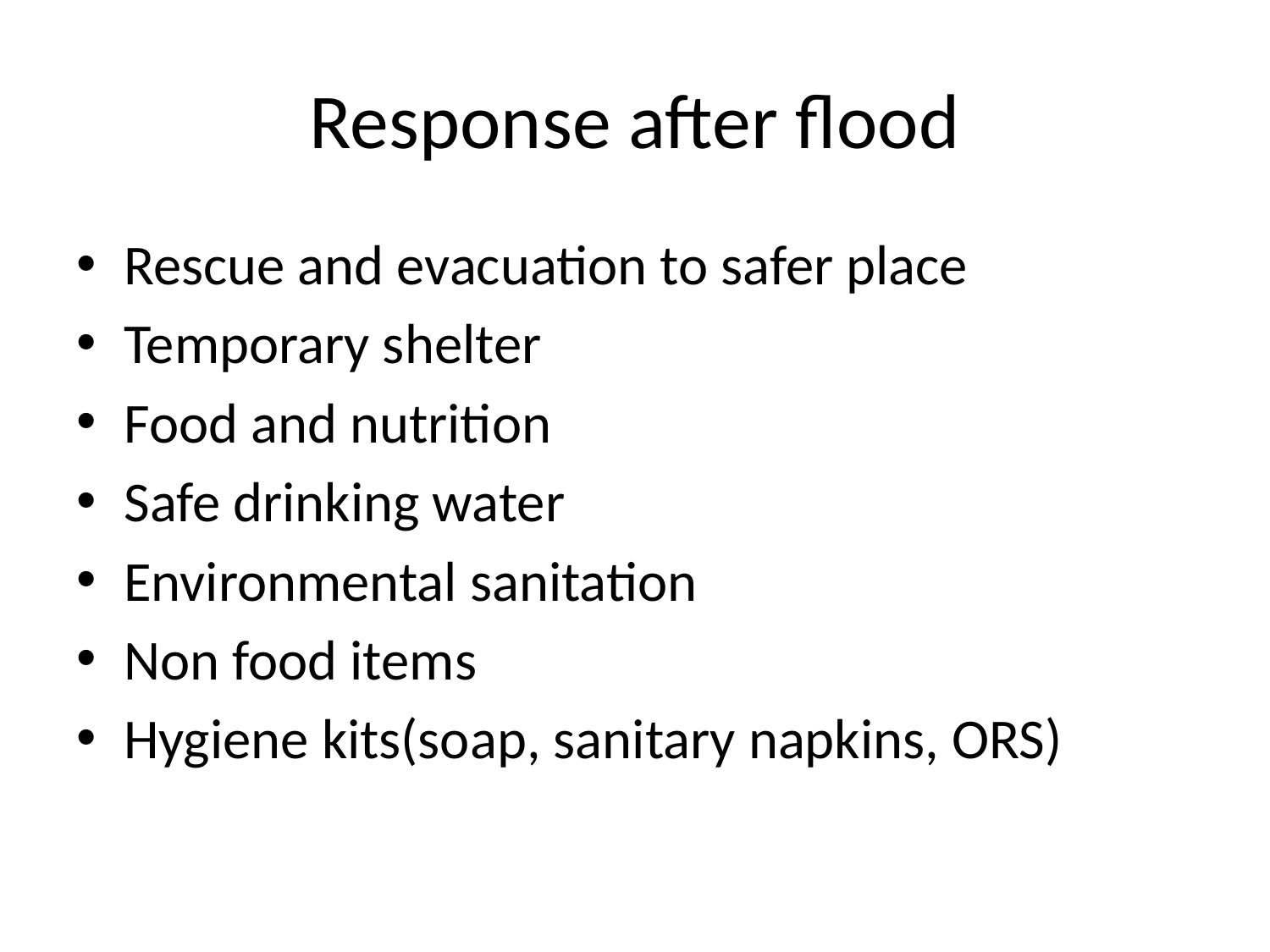

# Response after flood
Rescue and evacuation to safer place
Temporary shelter
Food and nutrition
Safe drinking water
Environmental sanitation
Non food items
Hygiene kits(soap, sanitary napkins, ORS)